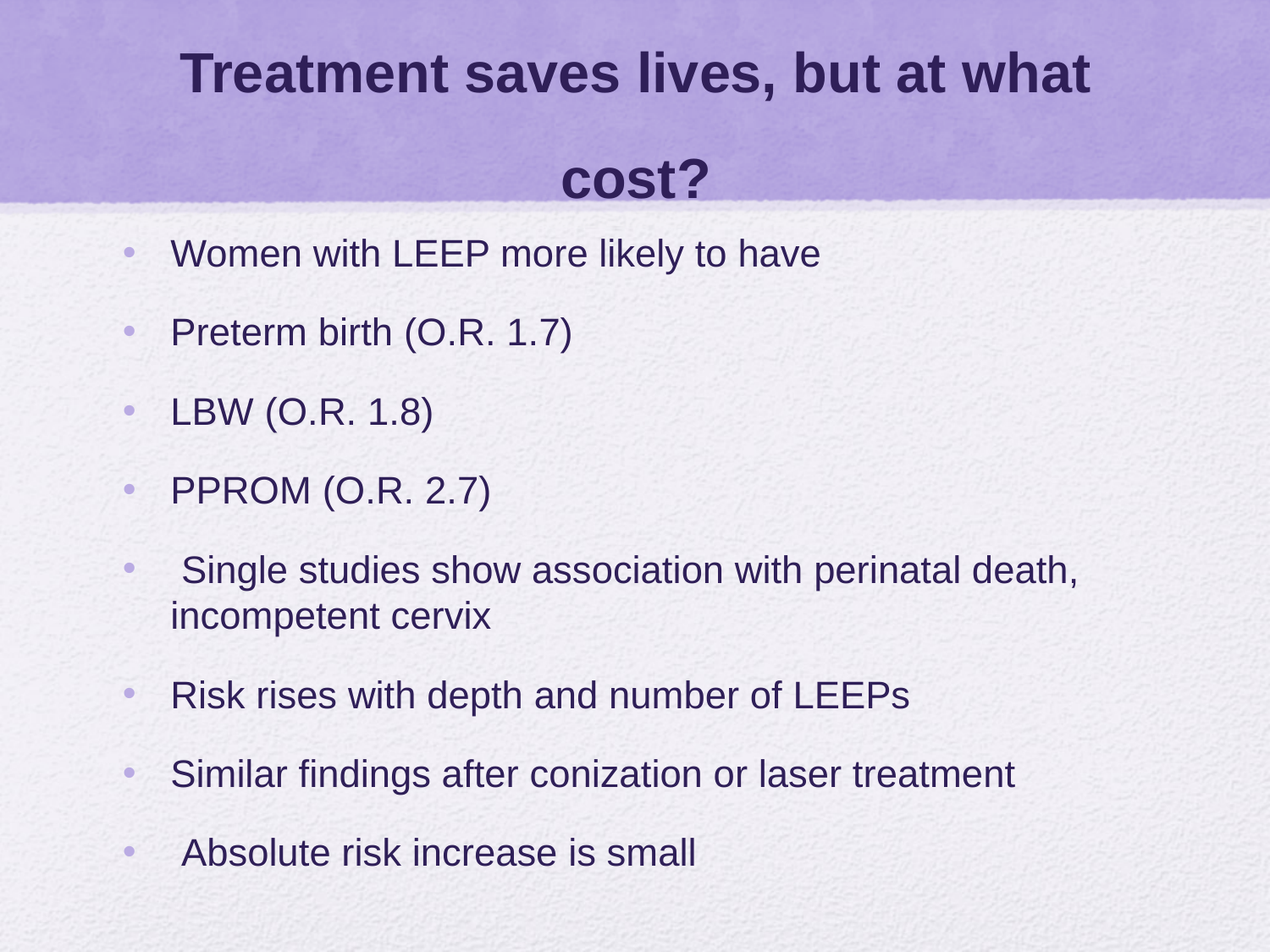

# Treatment saves lives, but at what cost?
Women with LEEP more likely to have
Preterm birth (O.R. 1.7)
LBW (O.R. 1.8)
PPROM (O.R. 2.7)
 Single studies show association with perinatal death, incompetent cervix
Risk rises with depth and number of LEEPs
Similar findings after conization or laser treatment
 Absolute risk increase is small